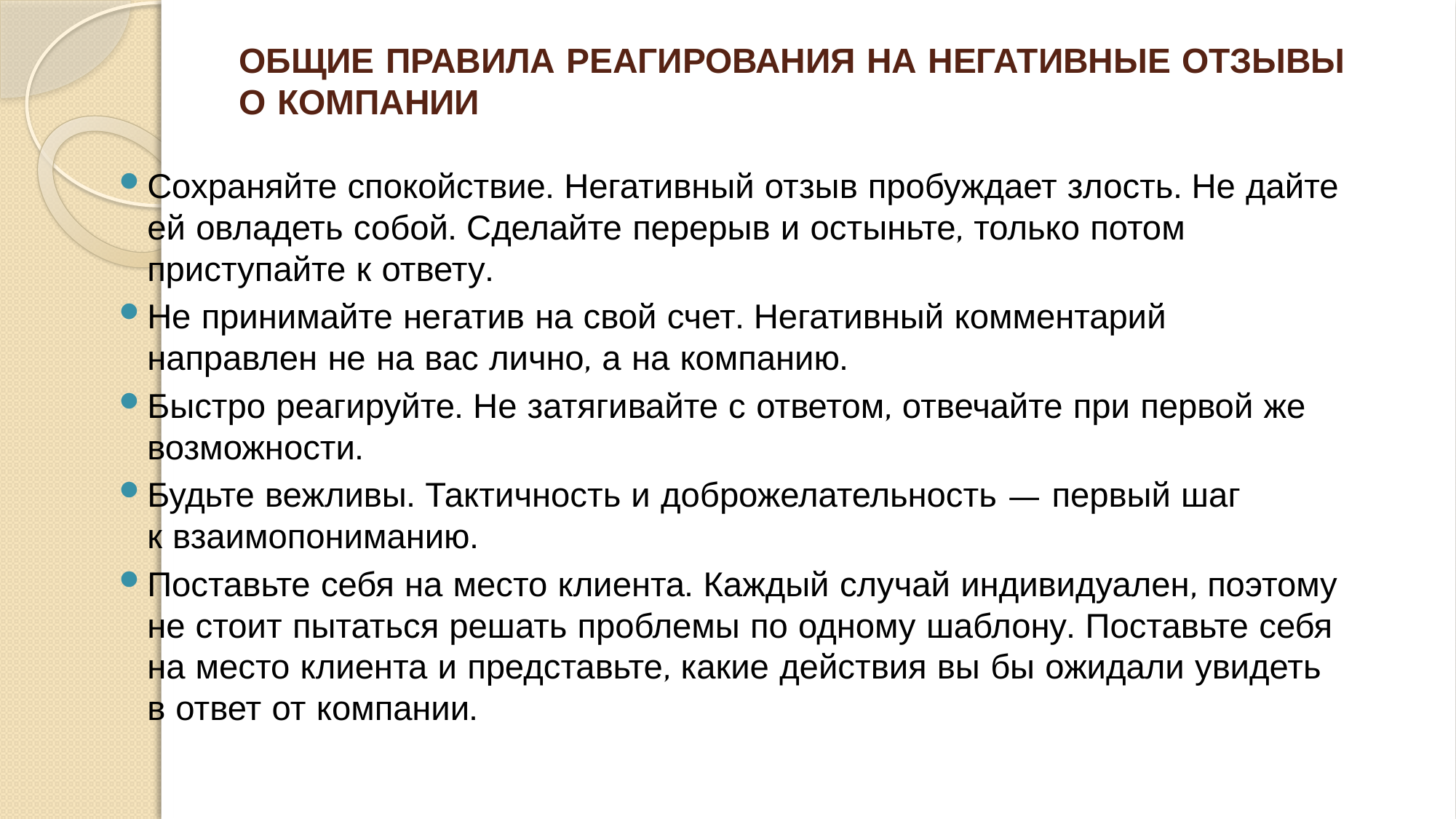

# ОБЩИЕ ПРАВИЛА РЕАГИРОВАНИЯ НА НЕГАТИВНЫЕ ОТЗЫВЫ О КОМПАНИИ
Сохраняйте спокойствие. Негативный отзыв пробуждает злость. Не дайте ей овладеть собой. Сделайте перерыв и остыньте, только потом приступайте к ответу.
Не принимайте негатив на свой счет. Негативный комментарий направлен не на вас лично, а на компанию.
Быстро реагируйте. Не затягивайте с ответом, отвечайте при первой же возможности.
Будьте вежливы. Тактичность и доброжелательность — первый шаг к взаимопониманию.
Поставьте себя на место клиента. Каждый случай индивидуален, поэтому не стоит пытаться решать проблемы по одному шаблону. Поставьте себя на место клиента и представьте, какие действия вы бы ожидали увидеть в ответ от компании.